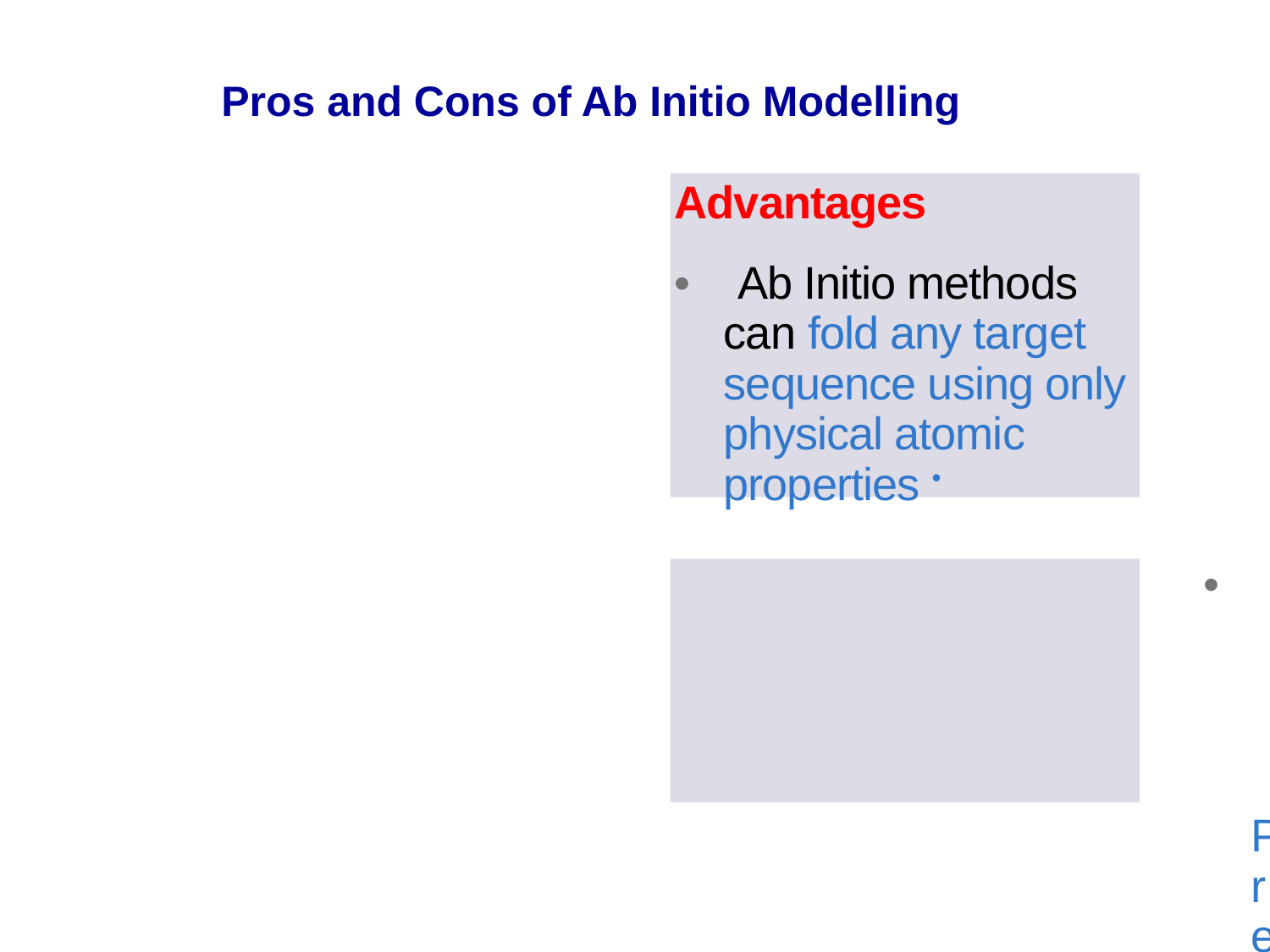

Pros and Cons of Ab Initio Modelling
Advantages
•    Ab Initio methods can fold any target sequence using only physical atomic properties •
•    Predictions are mostly accurate and correctly describe the natural folding process